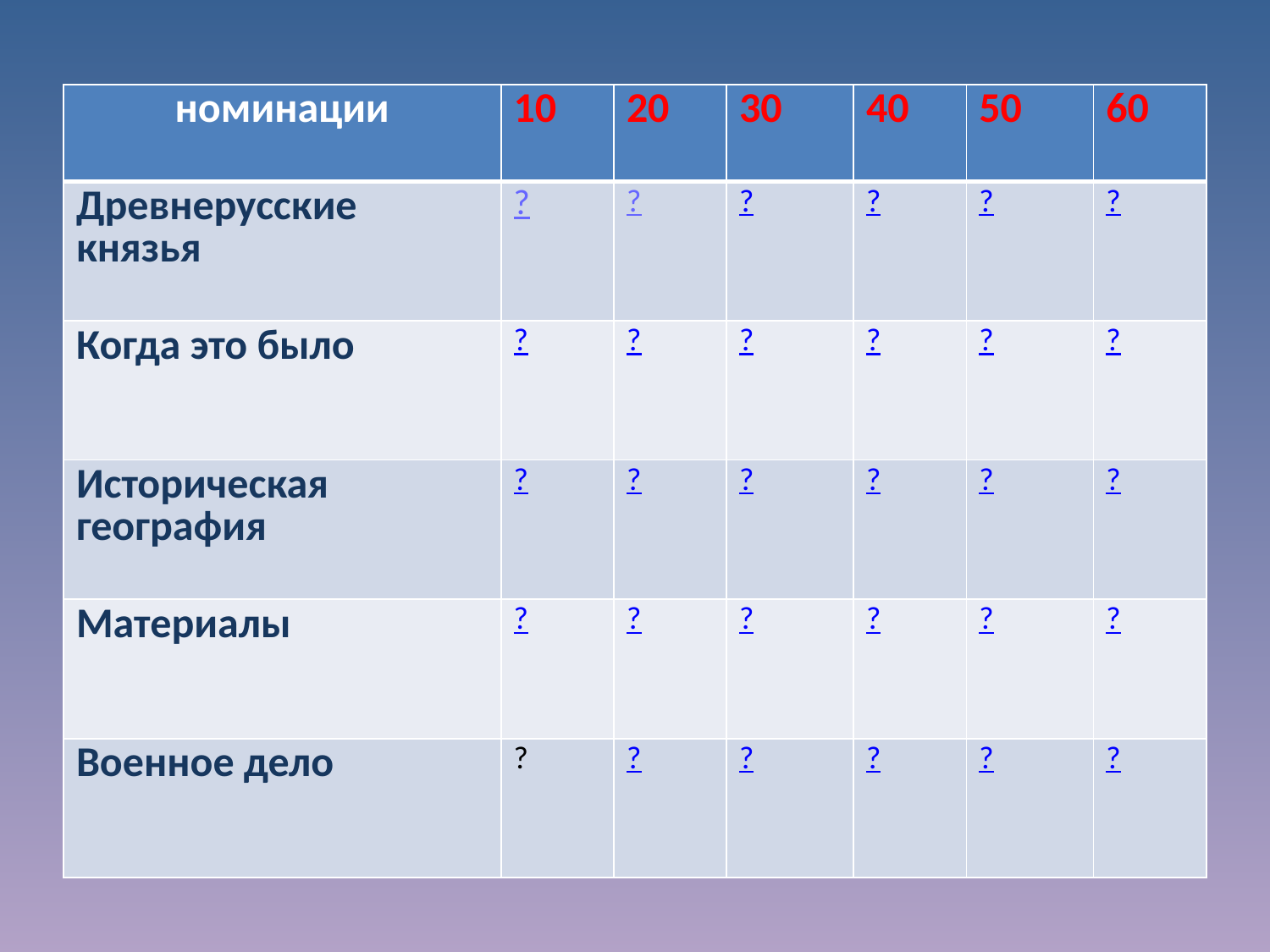

#
| номинации | 10 | 20 | 30 | 40 | 50 | 60 |
| --- | --- | --- | --- | --- | --- | --- |
| Древнерусские князья | ? | ? | ? | ? | ? | ? |
| Когда это было | ? | ? | ? | ? | ? | ? |
| Историческая география | ? | ? | ? | ? | ? | ? |
| Материалы | ? | ? | ? | ? | ? | ? |
| Военное дело | ? | ? | ? | ? | ? | ? |